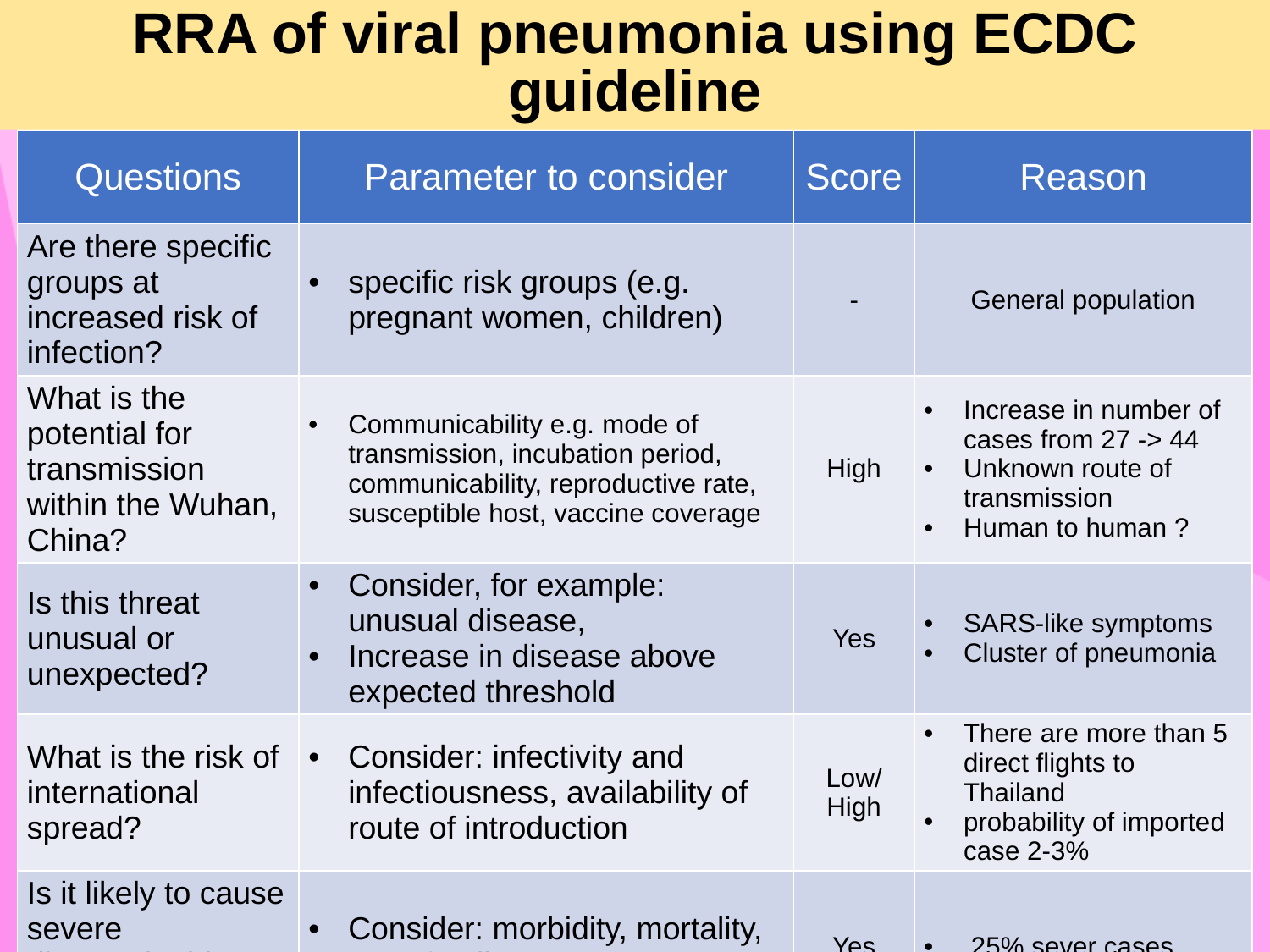

# RRA of viral pneumonia using ECDC guideline
| Questions | Parameter to consider | Score | Reason |
| --- | --- | --- | --- |
| Are there specific groups at increased risk of infection? | specific risk groups (e.g. pregnant women, children) | - | General population |
| What is the potential for transmission within the Wuhan, China? | Communicability e.g. mode of transmission, incubation period, communicability, reproductive rate, susceptible host, vaccine coverage | High | Increase in number of cases from 27 -> 44 Unknown route of transmission Human to human ? |
| Is this threat unusual or unexpected? | Consider, for example: unusual disease, Increase in disease above expected threshold | Yes | SARS-like symptoms Cluster of pneumonia |
| What is the risk of international spread? | Consider: infectivity and infectiousness, availability of route of introduction | Low/High | There are more than 5 direct flights to Thailand probability of imported case 2-3% |
| Is it likely to cause severe disease in this population/group? | Consider: morbidity, mortality, case fatality | Yes | 25% sever cases |
| Are effective treatments and control measures available? | Consider: effective treatment, prophylaxis and whether logistics are in place | Yes/No | No vaccine, no medication Preparedness system and prevention measure are in place |